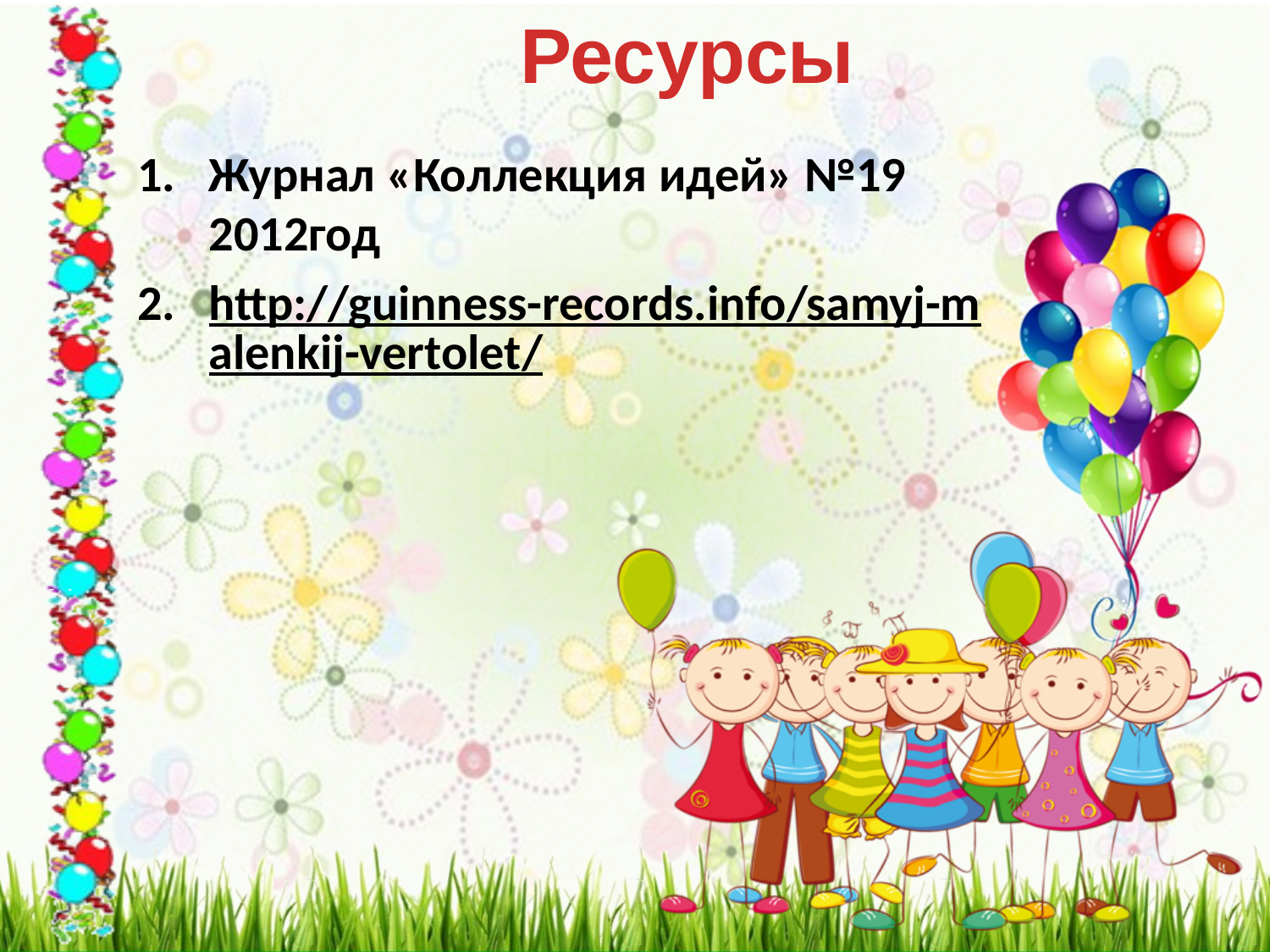

# Ресурсы
Журнал «Коллекция идей» №19 2012год
http://guinness-records.info/samyj-malenkij-vertolet/